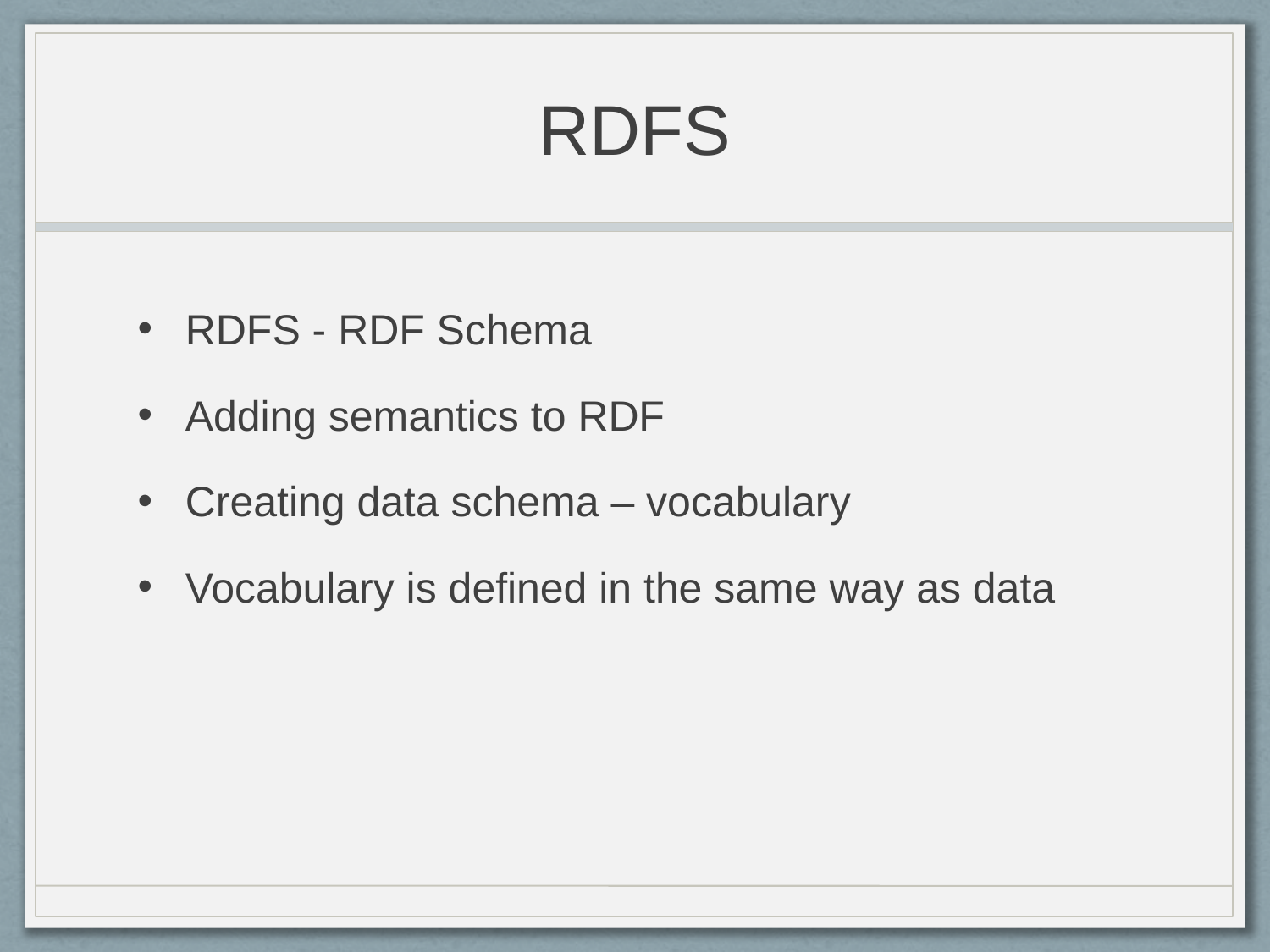

# RDFS
RDFS - RDF Schema
Adding semantics to RDF
Creating data schema – vocabulary
Vocabulary is defined in the same way as data